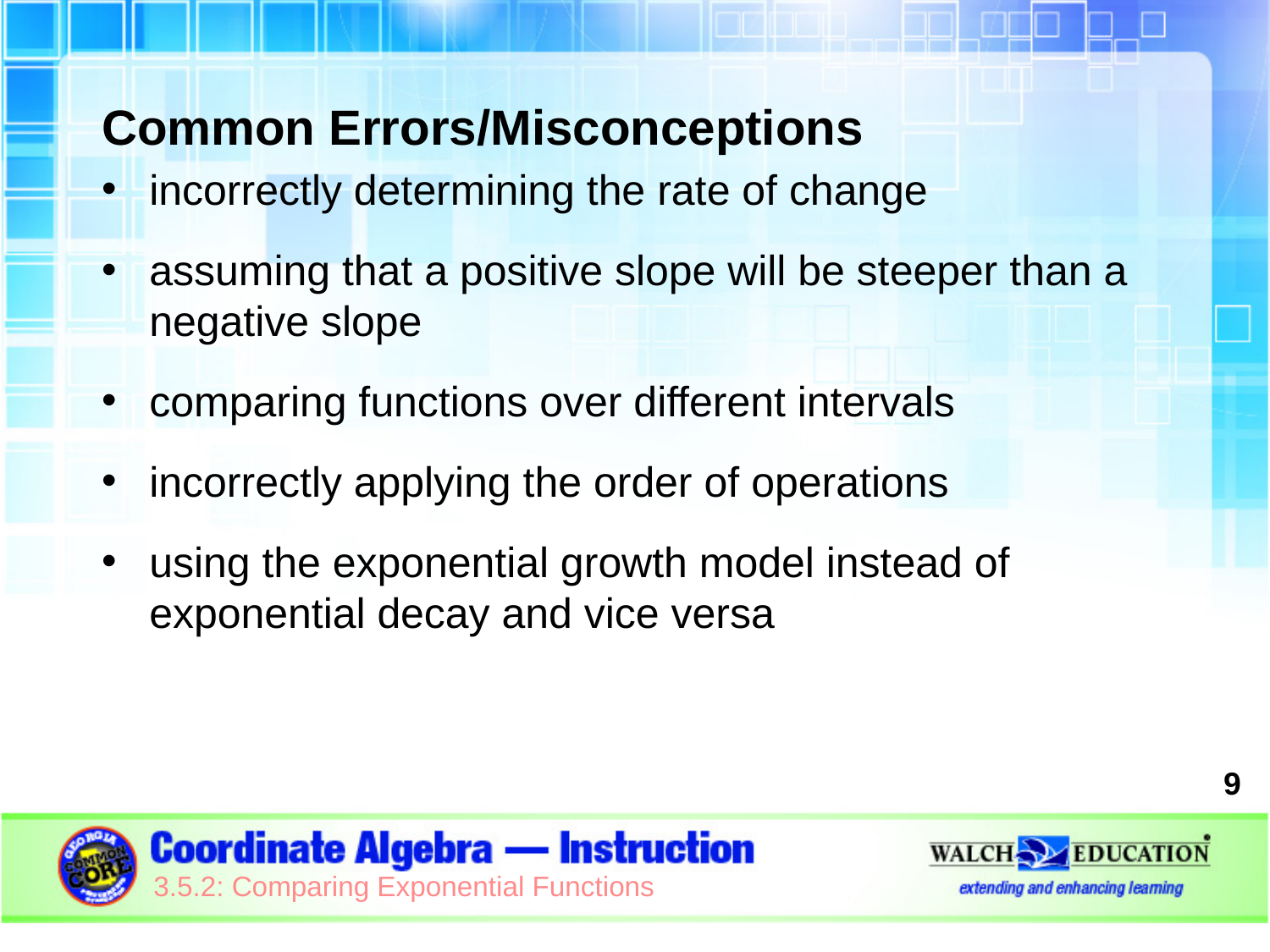

Common Errors/Misconceptions
incorrectly determining the rate of change
assuming that a positive slope will be steeper than a negative slope
comparing functions over different intervals
incorrectly applying the order of operations
using the exponential growth model instead of exponential decay and vice versa
9
3.5.2: Comparing Exponential Functions